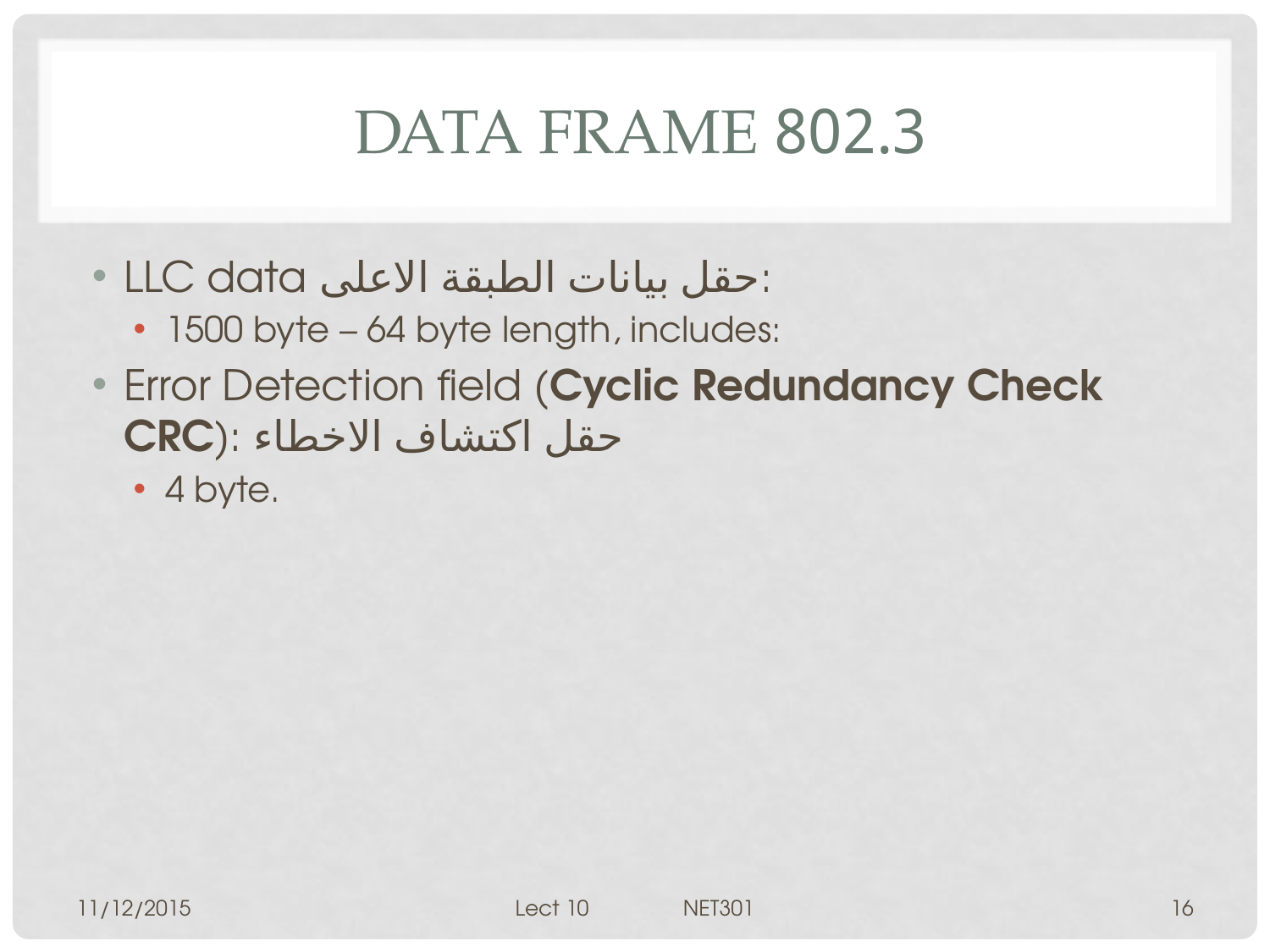

# 802.3 data frame
LLC data حقل بيانات الطبقة الاعلى:
1500 byte – 64 byte length, includes:
Error Detection field (Cyclic Redundancy Check CRC): حقل اكتشاف الاخطاء
4 byte.

11/12/2015
Lect 10                NET301
16